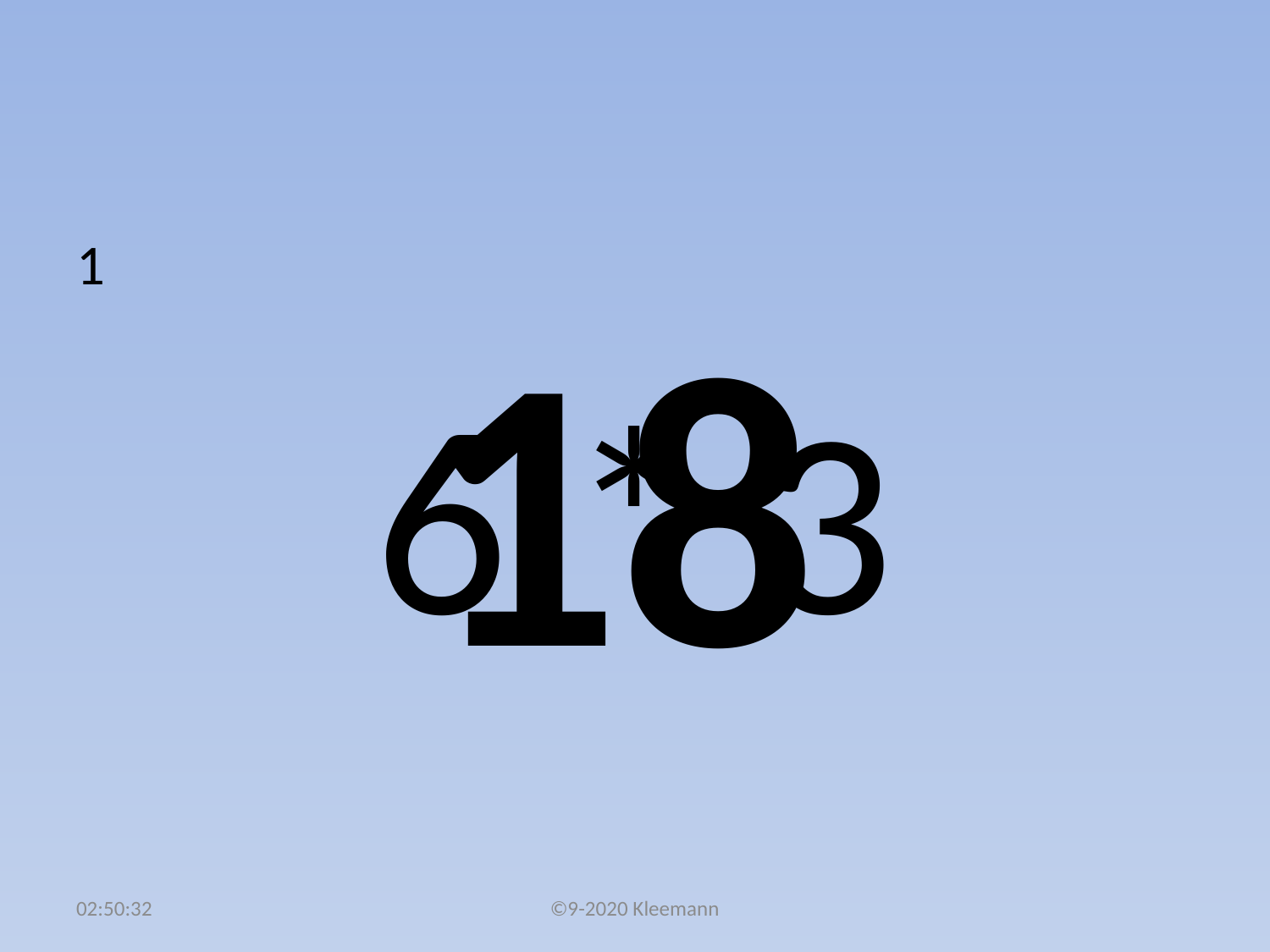

#
1
6 * 3
18
02:50:32
©9-2020 Kleemann